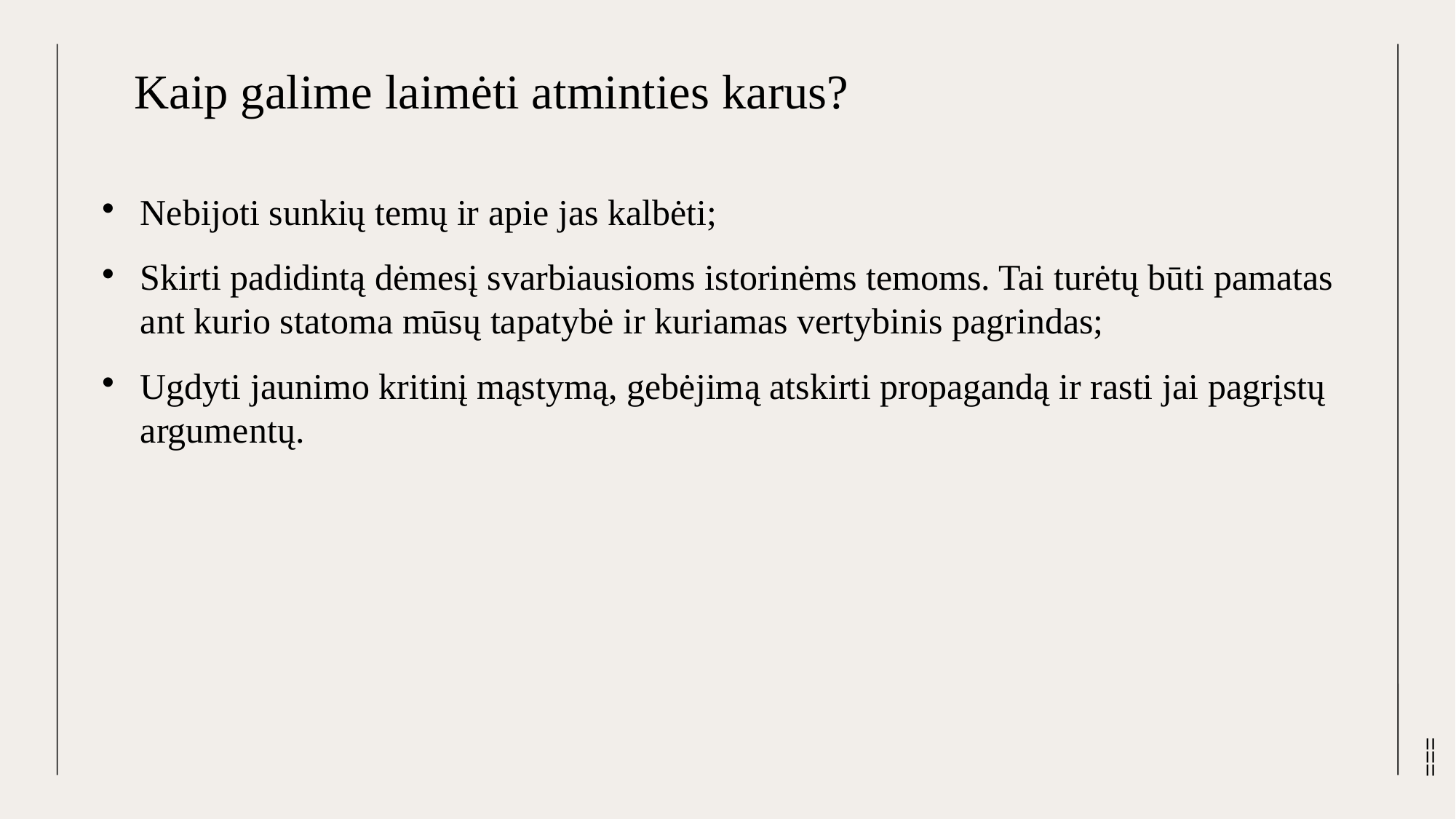

Kaip galime laimėti atminties karus?
Nebijoti sunkių temų ir apie jas kalbėti;
Skirti padidintą dėmesį svarbiausioms istorinėms temoms. Tai turėtų būti pamatas ant kurio statoma mūsų tapatybė ir kuriamas vertybinis pagrindas;
Ugdyti jaunimo kritinį mąstymą, gebėjimą atskirti propagandą ir rasti jai pagrįstų argumentų.